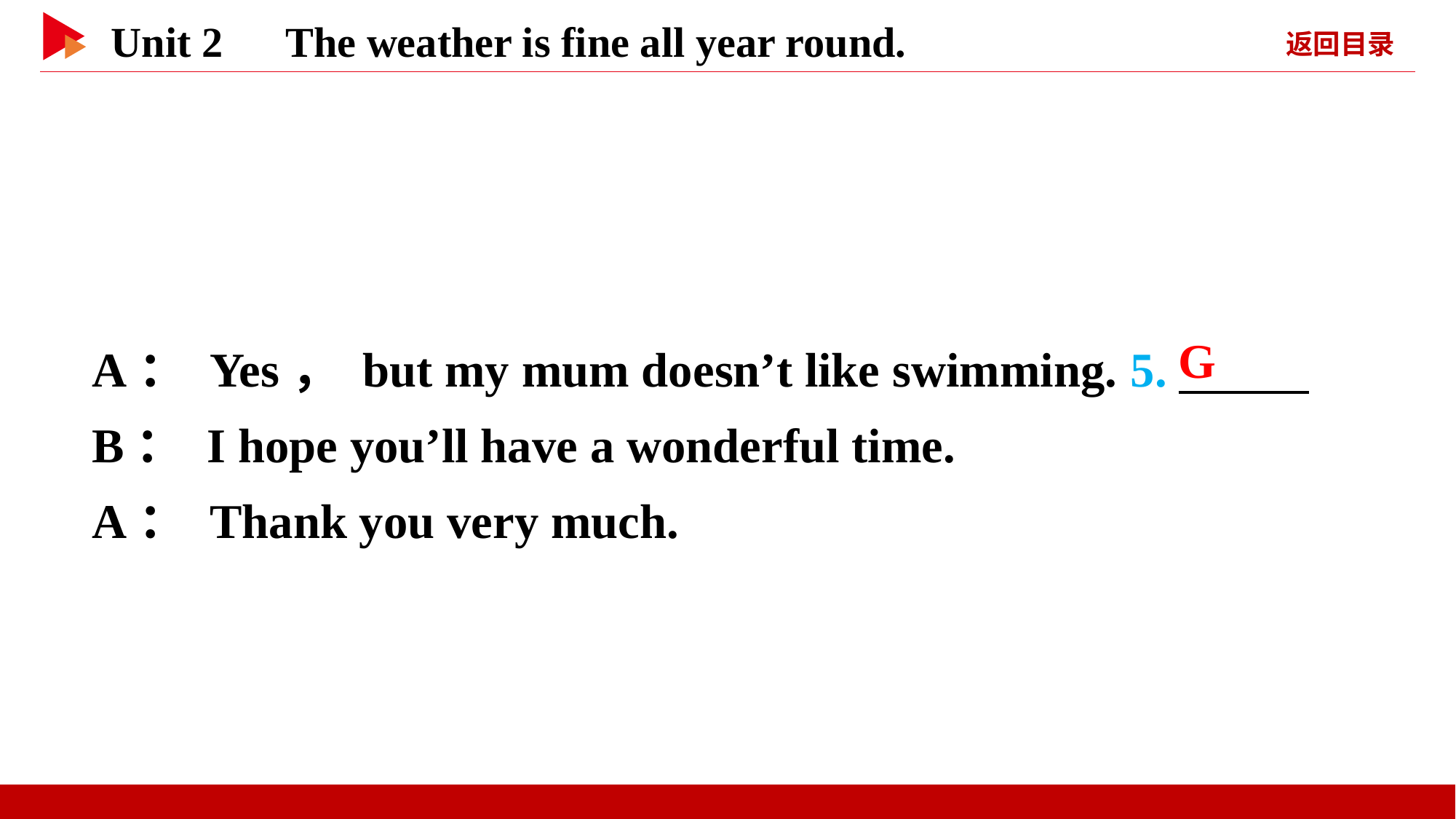

A： Yes， but my mum doesn’t like swimming. 5.
B： I hope you’ll have a wonderful time.
A： Thank you very much.
　G